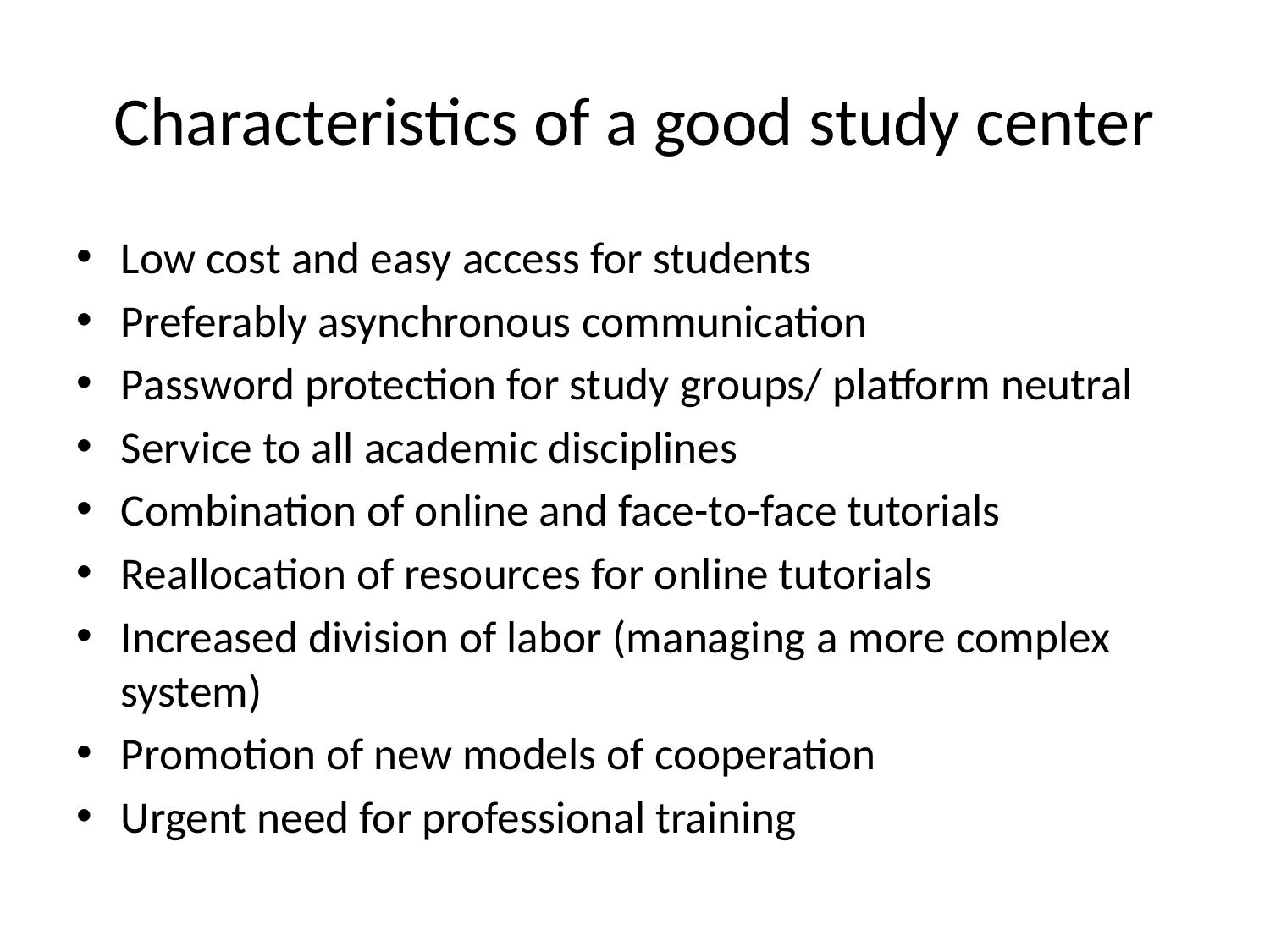

# Characteristics of a good study center
Low cost and easy access for students
Preferably asynchronous communication
Password protection for study groups/ platform neutral
Service to all academic disciplines
Combination of online and face-to-face tutorials
Reallocation of resources for online tutorials
Increased division of labor (managing a more complex system)
Promotion of new models of cooperation
Urgent need for professional training